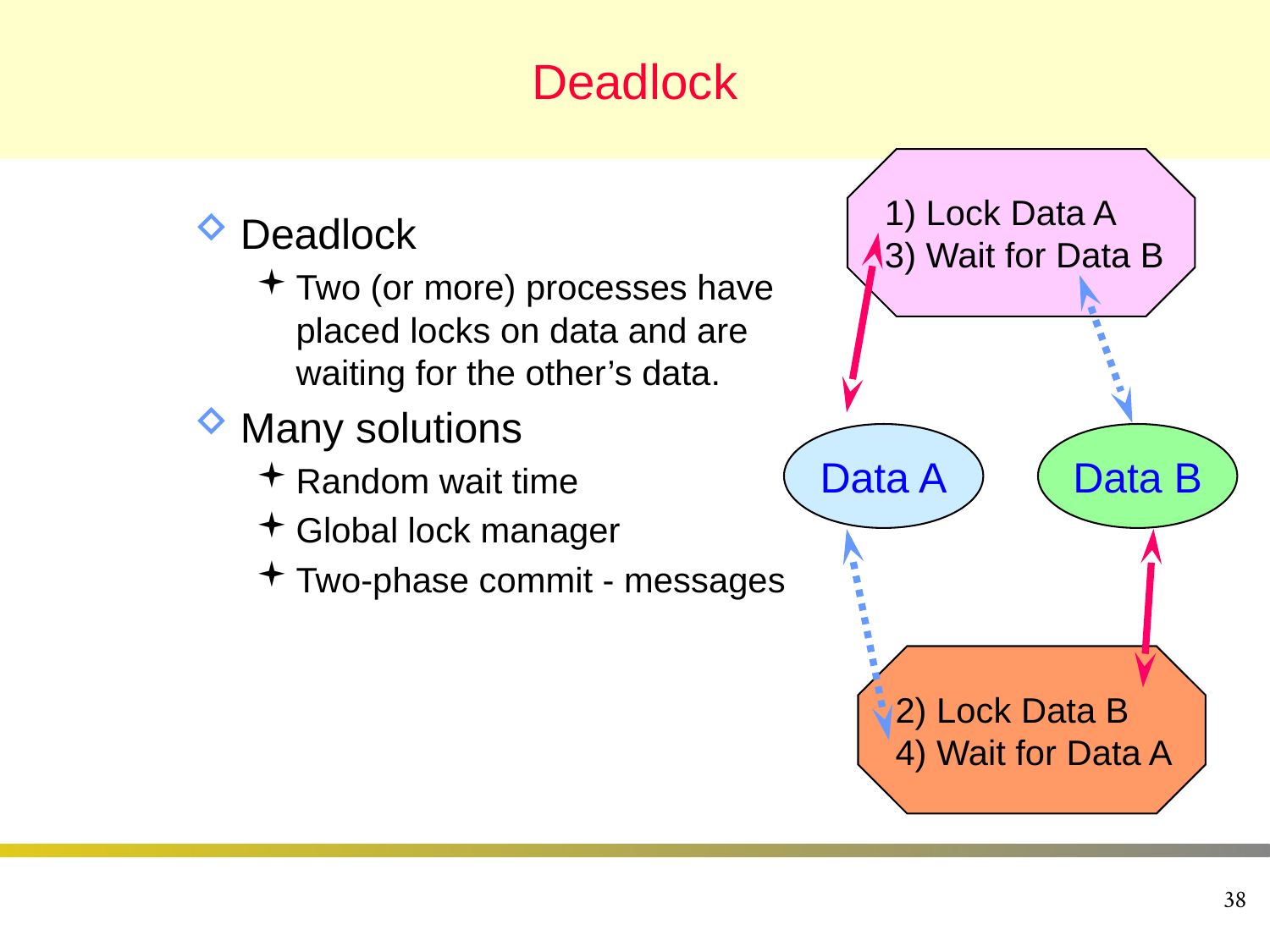

# Deadlock
1) Lock Data A
3) Wait for Data B
Deadlock
Two (or more) processes have placed locks on data and are waiting for the other’s data.
Many solutions
Random wait time
Global lock manager
Two-phase commit - messages

Data A
Data B

2) Lock Data B
4) Wait for Data A
38